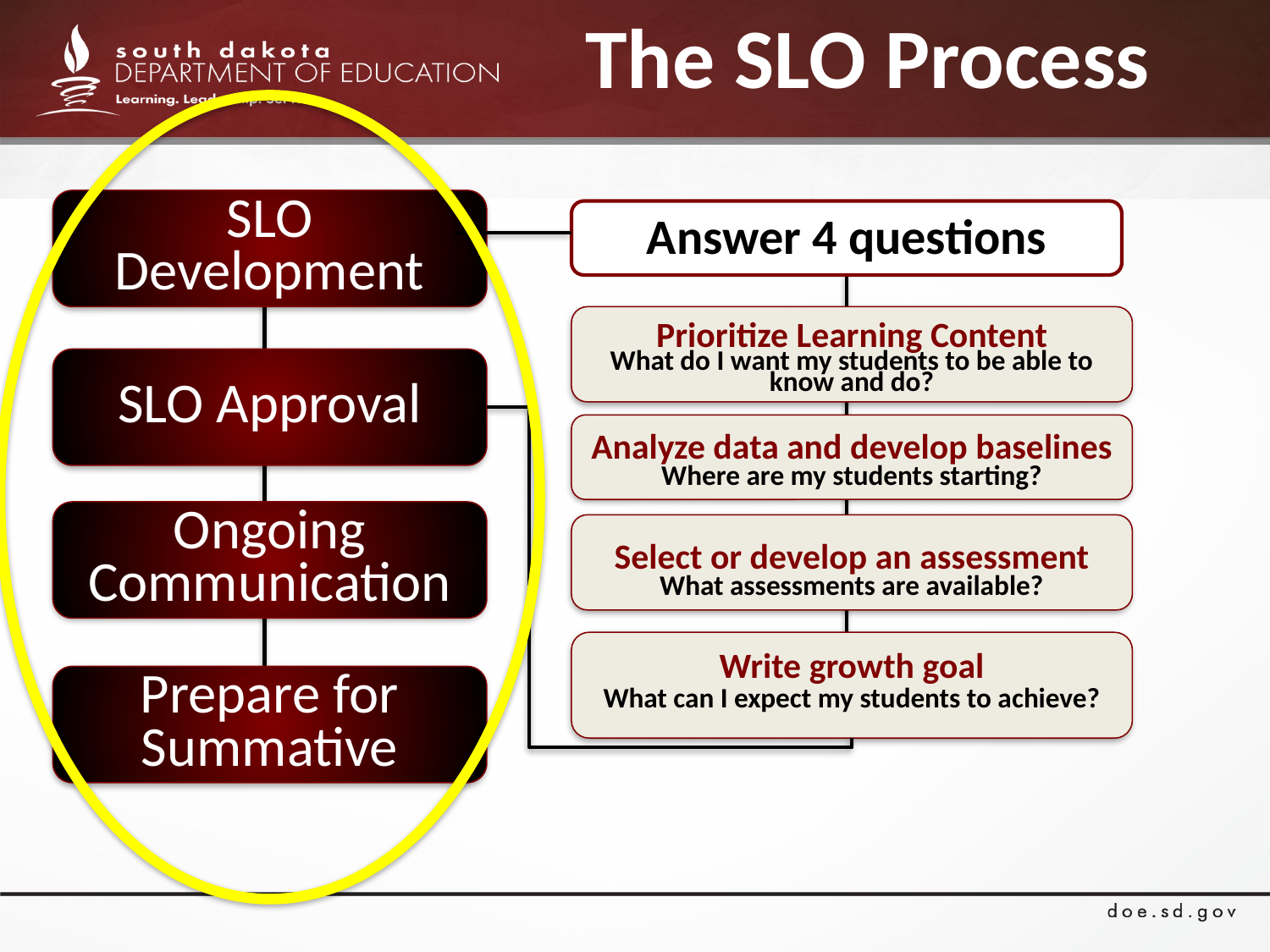

# The SLO Process

SLO Development
Answer 4 questions
Prioritize Learning Content
What do I want my students to be able to know and do?
SLO Approval
Analyze data and develop baselines
Where are my students starting?
Ongoing Communication
Select or develop an assessment
What assessments are available?
Write growth goal
What can I expect my students to achieve?
Prepare for Summative